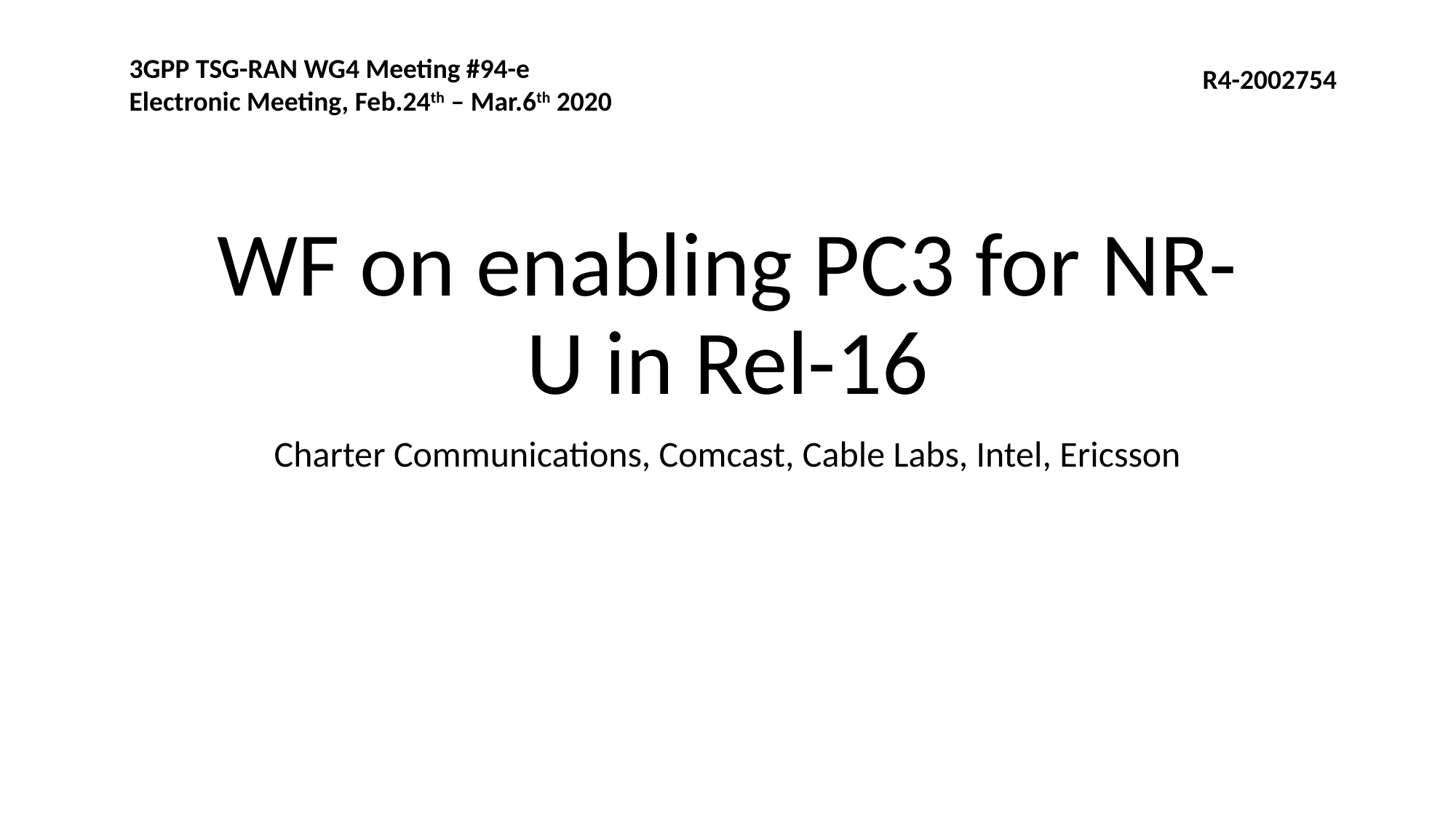

3GPP TSG-RAN WG4 Meeting #94-e
Electronic Meeting, Feb.24th – Mar.6th 2020
R4-2002754
# WF on enabling PC3 for NR-U in Rel-16
Charter Communications, Comcast, Cable Labs, Intel, Ericsson